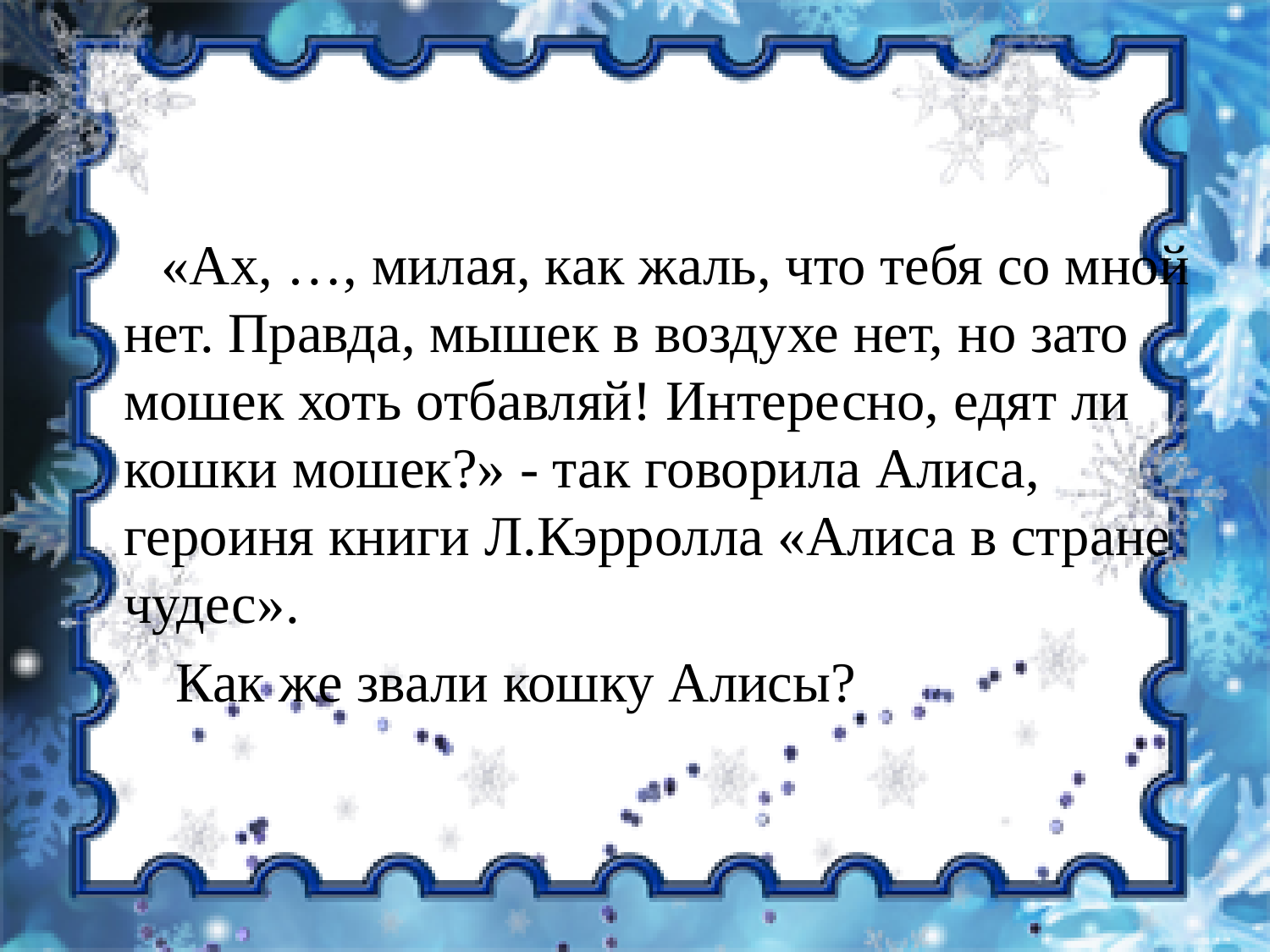

«Ах, …, милая, как жаль, что тебя со мной нет. Правда, мышек в воздухе нет, но зато мошек хоть отбавляй! Интересно, едят ли кошки мошек?» - так говорила Алиса, героиня книги Л.Кэрролла «Алиса в стране чудес».
       Как же звали кошку Алисы?